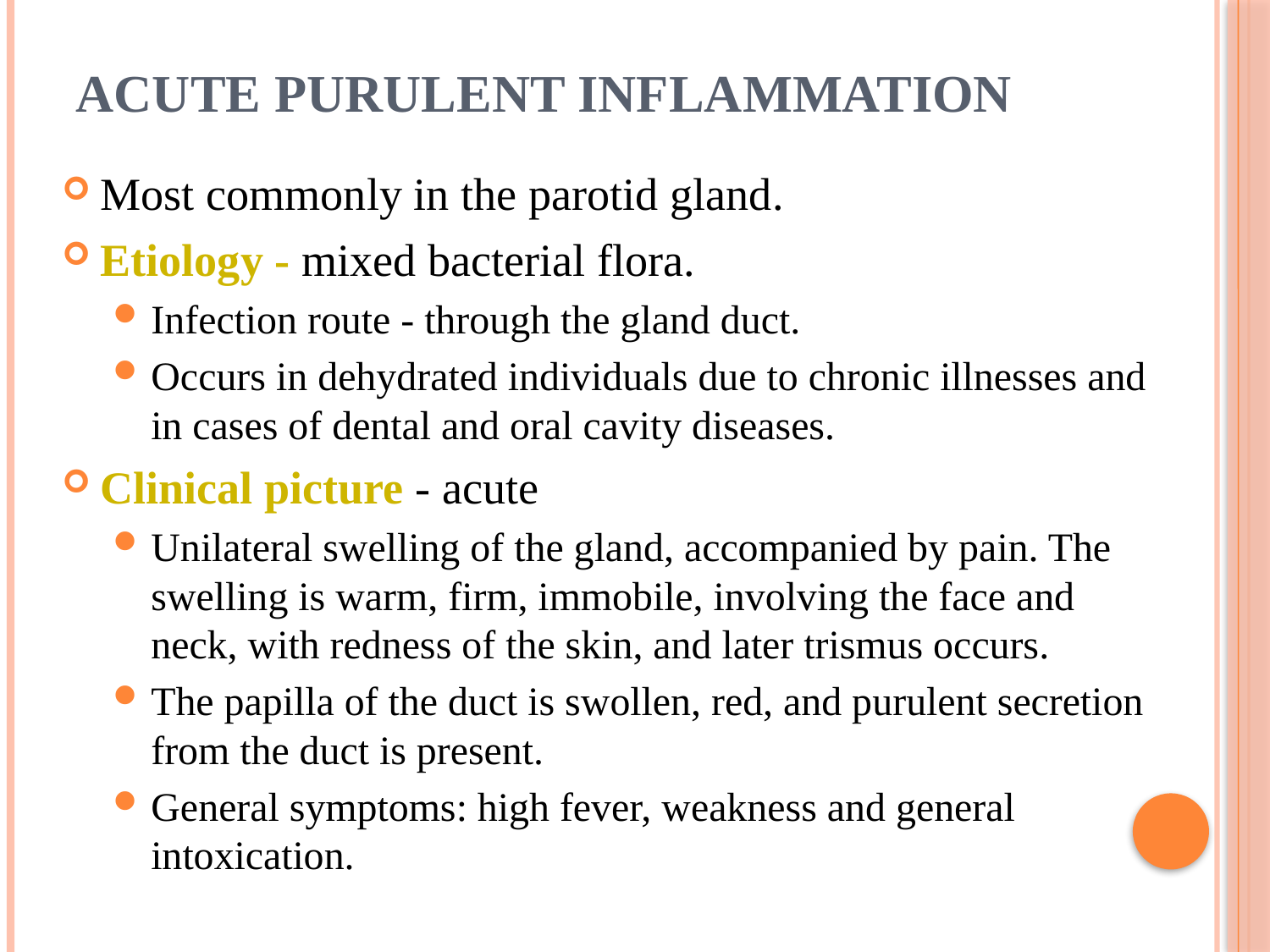

# Acute purulent inflammation
Most commonly in the parotid gland.
Etiology - mixed bacterial flora.
Infection route - through the gland duct.
Occurs in dehydrated individuals due to chronic illnesses and in cases of dental and oral cavity diseases.
Clinical picture - acute
Unilateral swelling of the gland, accompanied by pain. The swelling is warm, firm, immobile, involving the face and neck, with redness of the skin, and later trismus occurs.
The papilla of the duct is swollen, red, and purulent secretion from the duct is present.
General symptoms: high fever, weakness and general intoxication.